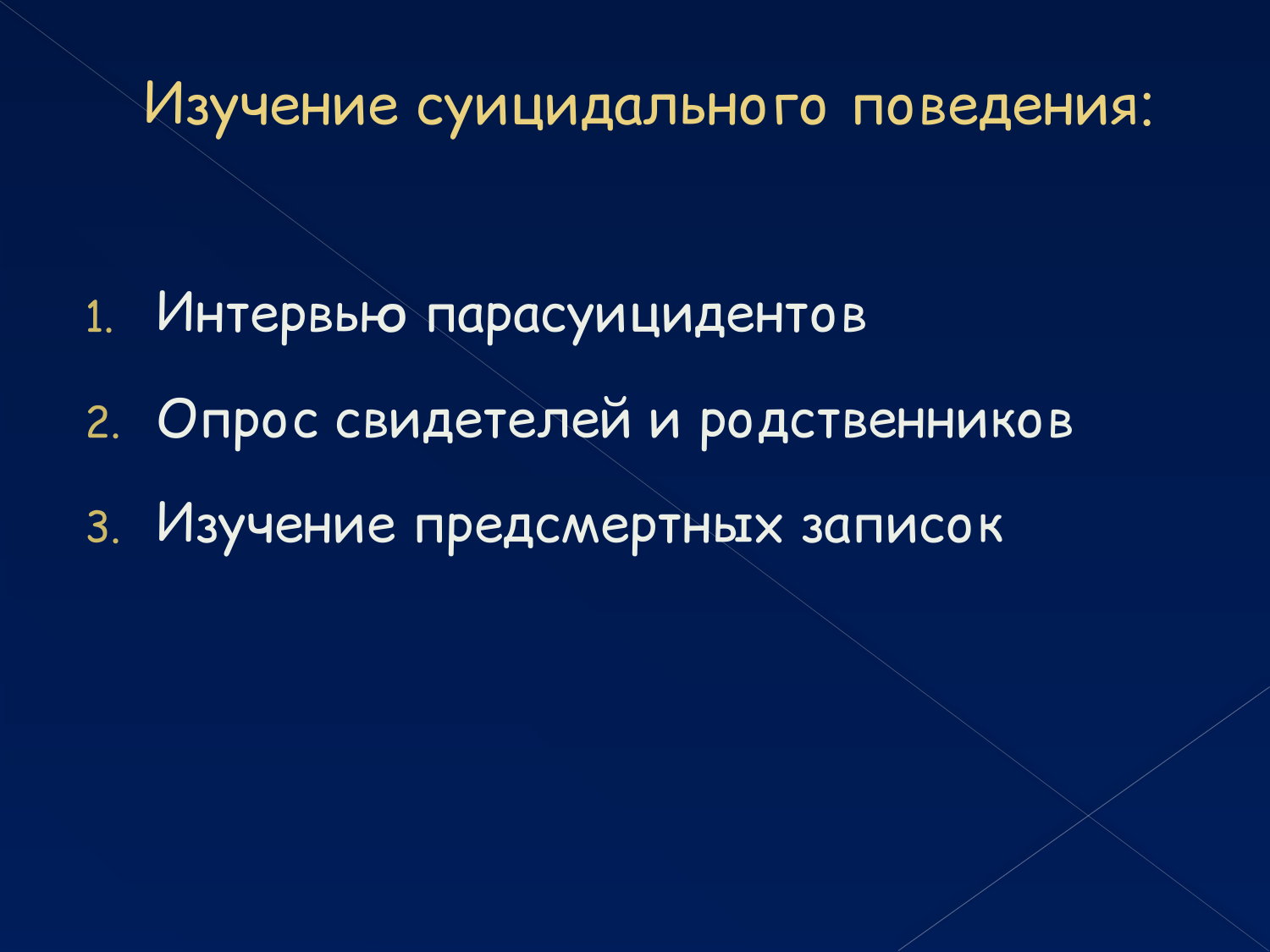

# Изучение суицидального поведения:

Интервью парасуицидентов
Опрос свидетелей и родственников
Изучение предсмертных записок